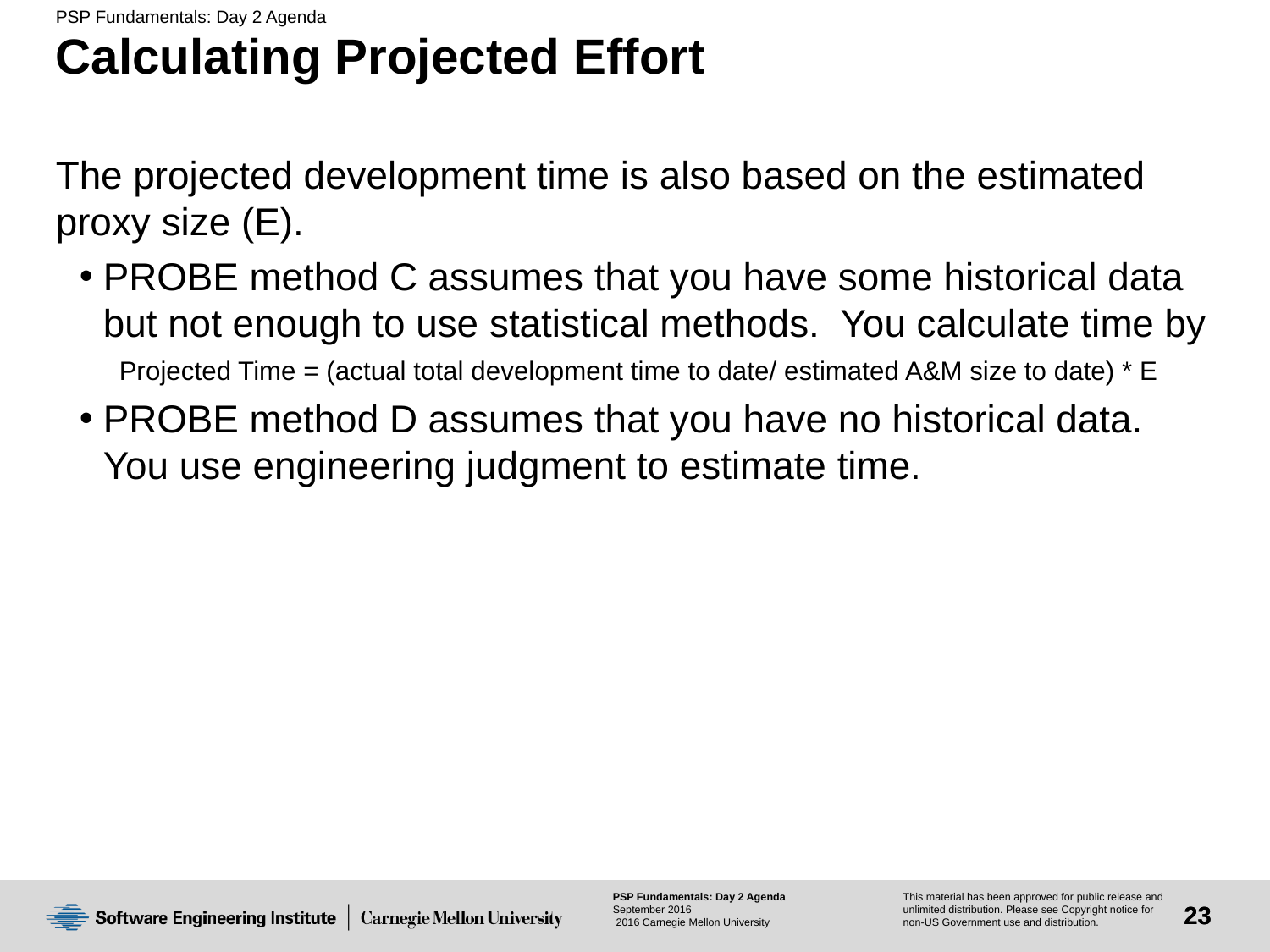

# Calculating Projected Effort
The projected development time is also based on the estimated proxy size (E).
PROBE method C assumes that you have some historical data but not enough to use statistical methods.  You calculate time by
Projected Time = (actual total development time to date/ estimated A&M size to date) * E
PROBE method D assumes that you have no historical data.  You use engineering judgment to estimate time.